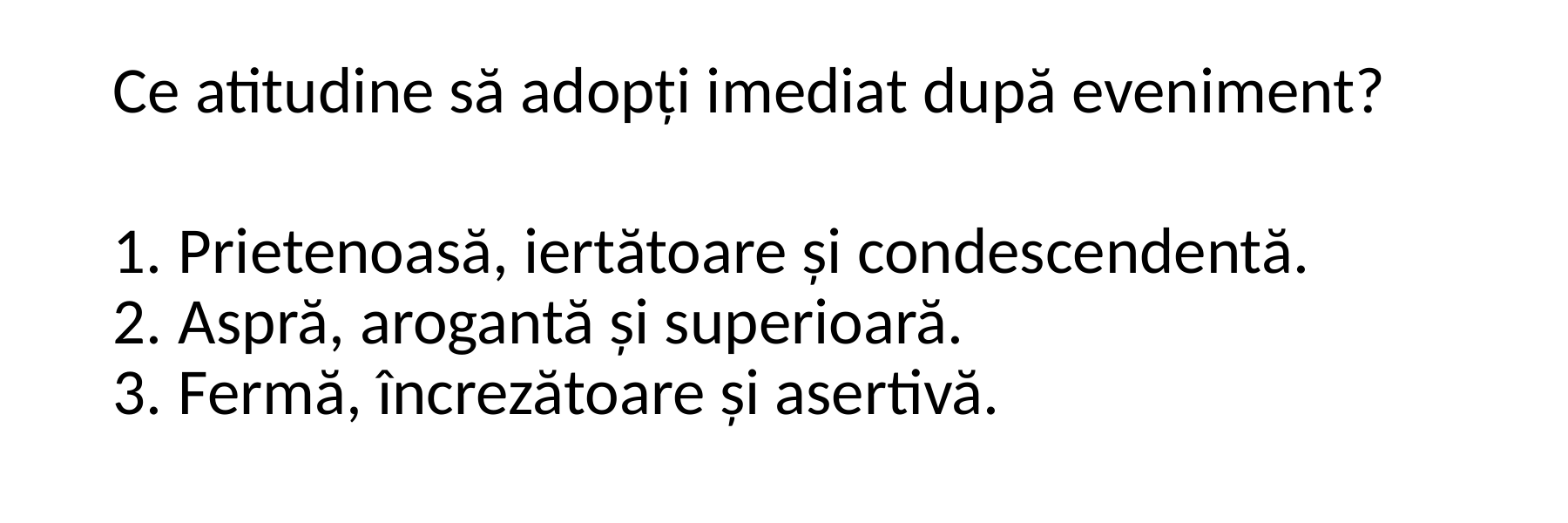

Ce atitudine să adopți imediat după eveniment?

Prietenoasă, iertătoare și condescendentă.
Aspră, arogantă și superioară.
Fermă, încrezătoare și asertivă.